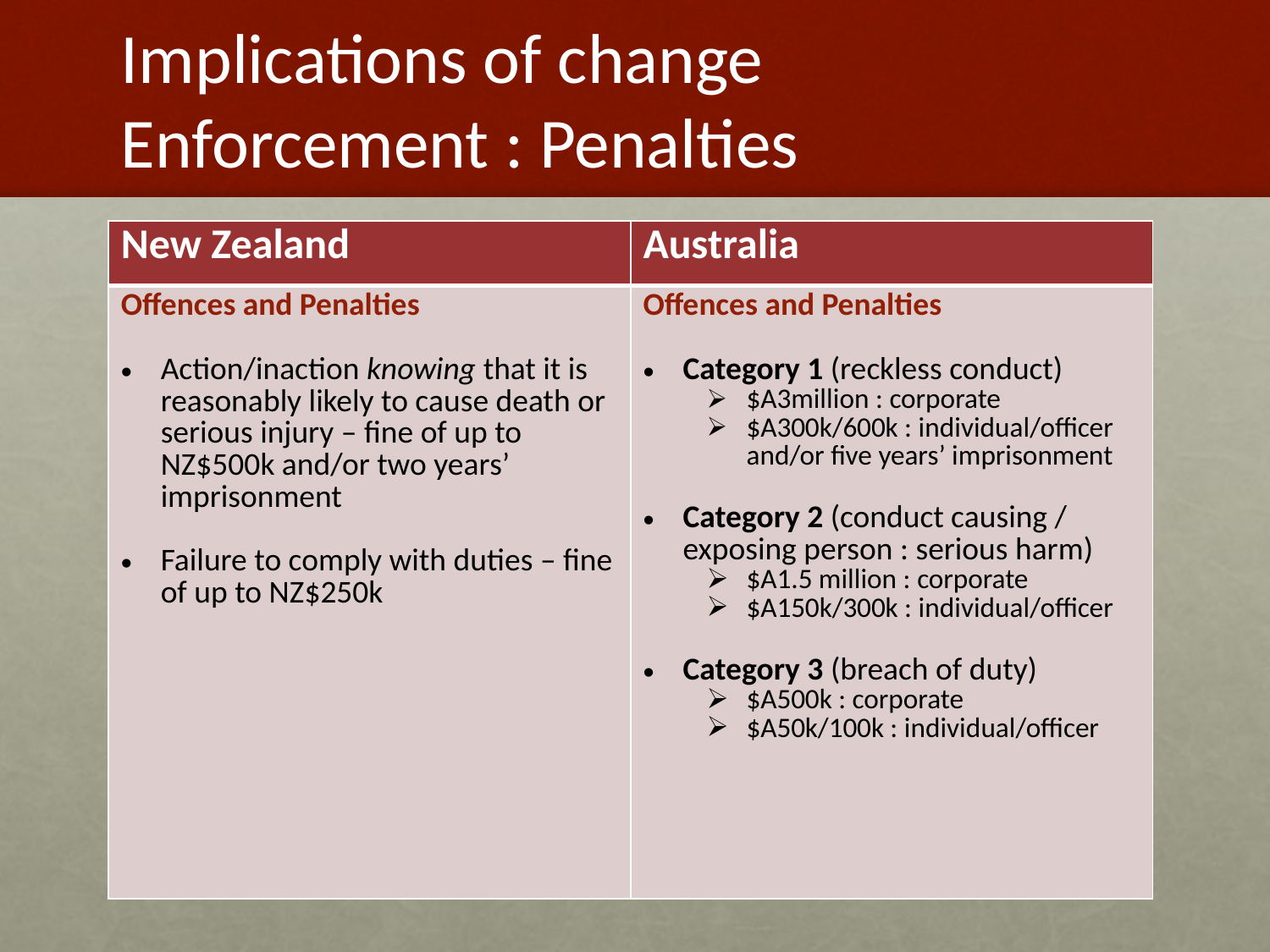

# Implications of change Enforcement : Penalties
| New Zealand | Australia |
| --- | --- |
| Offences and Penalties Action/inaction knowing that it is reasonably likely to cause death or serious injury – fine of up to NZ$500k and/or two years’ imprisonment Failure to comply with duties – fine of up to NZ$250k | Offences and Penalties Category 1 (reckless conduct) $A3million : corporate $A300k/600k : individual/officer and/or five years’ imprisonment Category 2 (conduct causing / exposing person : serious harm) $A1.5 million : corporate $A150k/300k : individual/officer Category 3 (breach of duty) $A500k : corporate $A50k/100k : individual/officer |